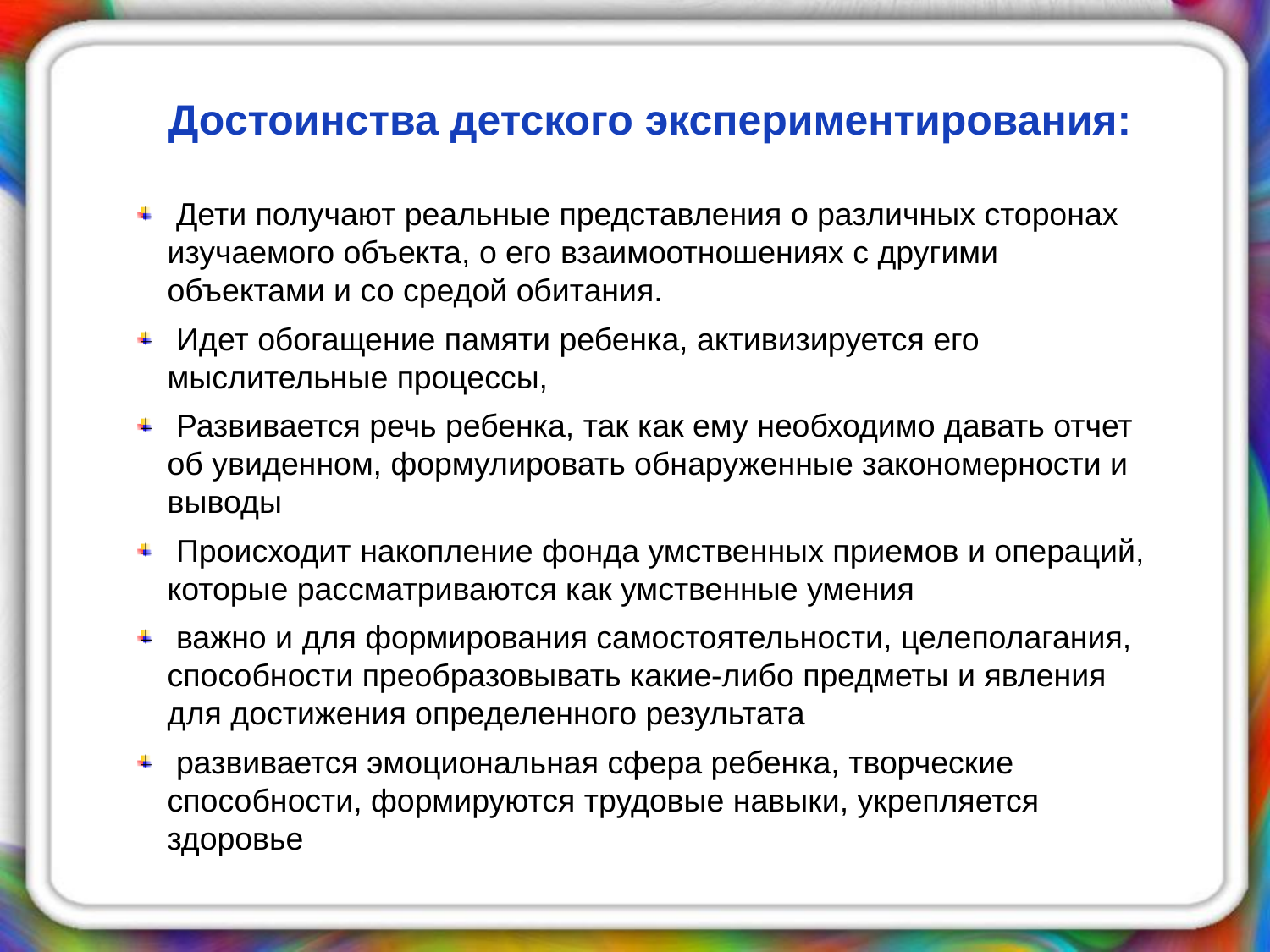

Достоинства детского экспериментирования:

 Дети получают реальные представления о различных сторонах изучаемого объекта, о его взаимоотношениях с другими объектами и со средой обитания.
 Идет обогащение памяти ребенка, активизируется его мыслительные процессы,
 Развивается речь ребенка, так как ему необходимо давать отчет об увиденном, формулировать обнаруженные закономерности и выводы
 Происходит накопление фонда умственных приемов и операций, которые рассматриваются как умственные умения
 важно и для формирования самостоятельности, целеполагания, способности преобразовывать какие-либо предметы и явления для достижения определенного результата
 развивается эмоциональная сфера ребенка, творческие способности, формируются трудовые навыки, укрепляется здоровье